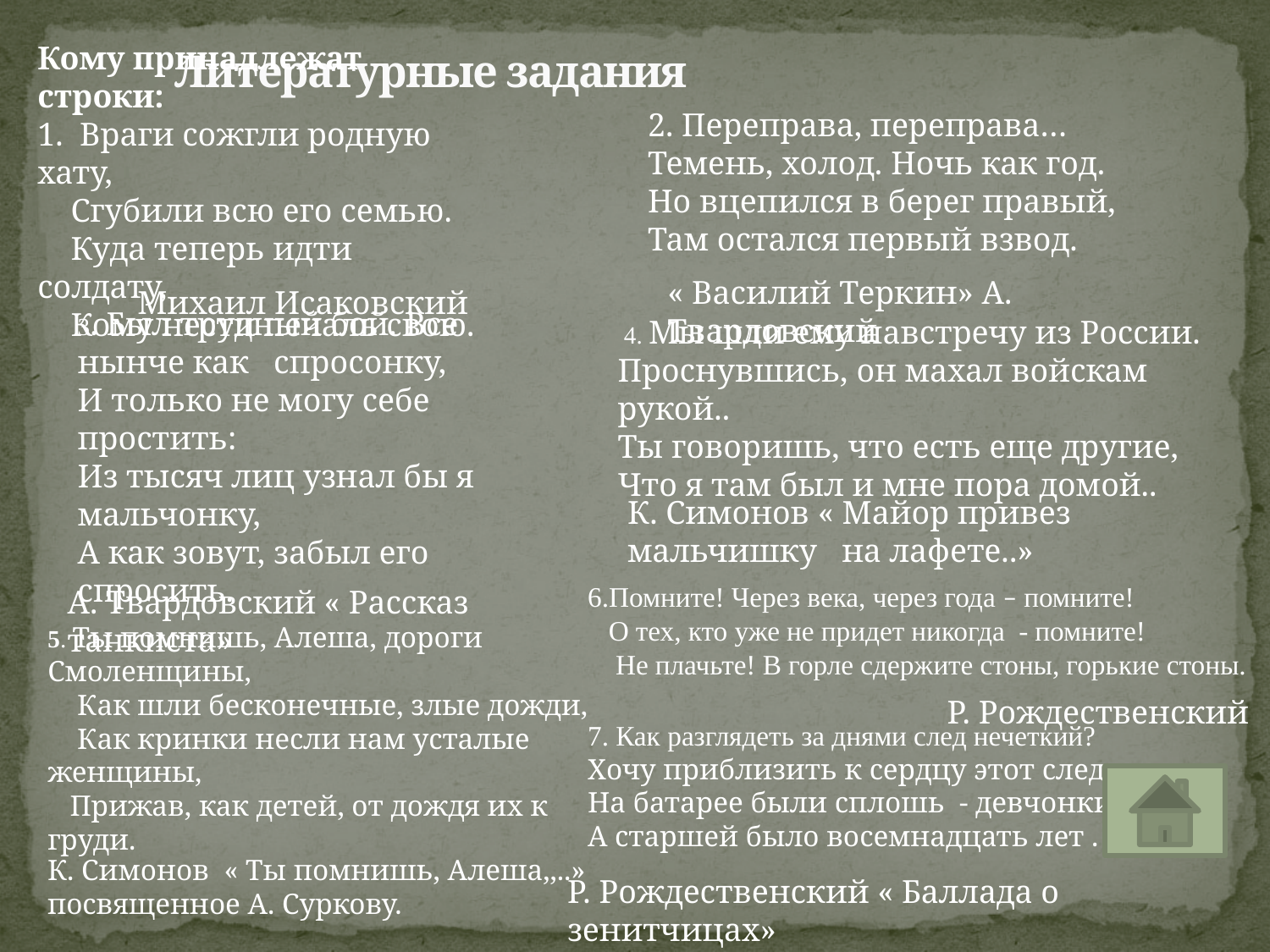

# Литературные задания
Кому принадлежат строки:
1.  Враги сожгли родную хату,
    Сгубили всю его семью.
    Куда теперь идти солдату,
    Кому нести печаль свою.

2. Переправа, переправа…
Темень, холод. Ночь как год.
Но вцепился в берег правый,
Там остался первый взвод.

« Василий Теркин» А. Твардовский
Михаил Исаковский
 4. Мы шли ему навстречу из России.
Проснувшись, он махал войскам рукой..
Ты говоришь, что есть еще другие,
Что я там был и мне пора домой..
3. Был трудный бой. Все нынче как   спросонку,
И только не могу себе простить:
Из тысяч лиц узнал бы я мальчонку,
А как зовут, забыл его спросить.
К. Симонов « Майор привез мальчишку   на лафете..»
6.Помните! Через века, через года – помните!
   О тех, кто уже не придет никогда  - помните!
    Не плачьте! В горле сдержите стоны, горькие стоны.
А. Твардовский « Рассказ танкиста»
5. Ты помнишь, Алеша, дороги  Смоленщины,
    Как шли бесконечные, злые дожди,
    Как кринки несли нам усталые женщины,
   Прижав, как детей, от дождя их к груди.
      Р. Рождественский
7. Как разглядеть за днями след нечеткий?
Хочу приблизить к сердцу этот след
На батарее были сплошь  - девчонки.
А старшей было восемнадцать лет .

К. Симонов  « Ты помнишь, Алеша,,..» посвященное А. Суркову.
Р. Рождественский « Баллада о зенитчицах»